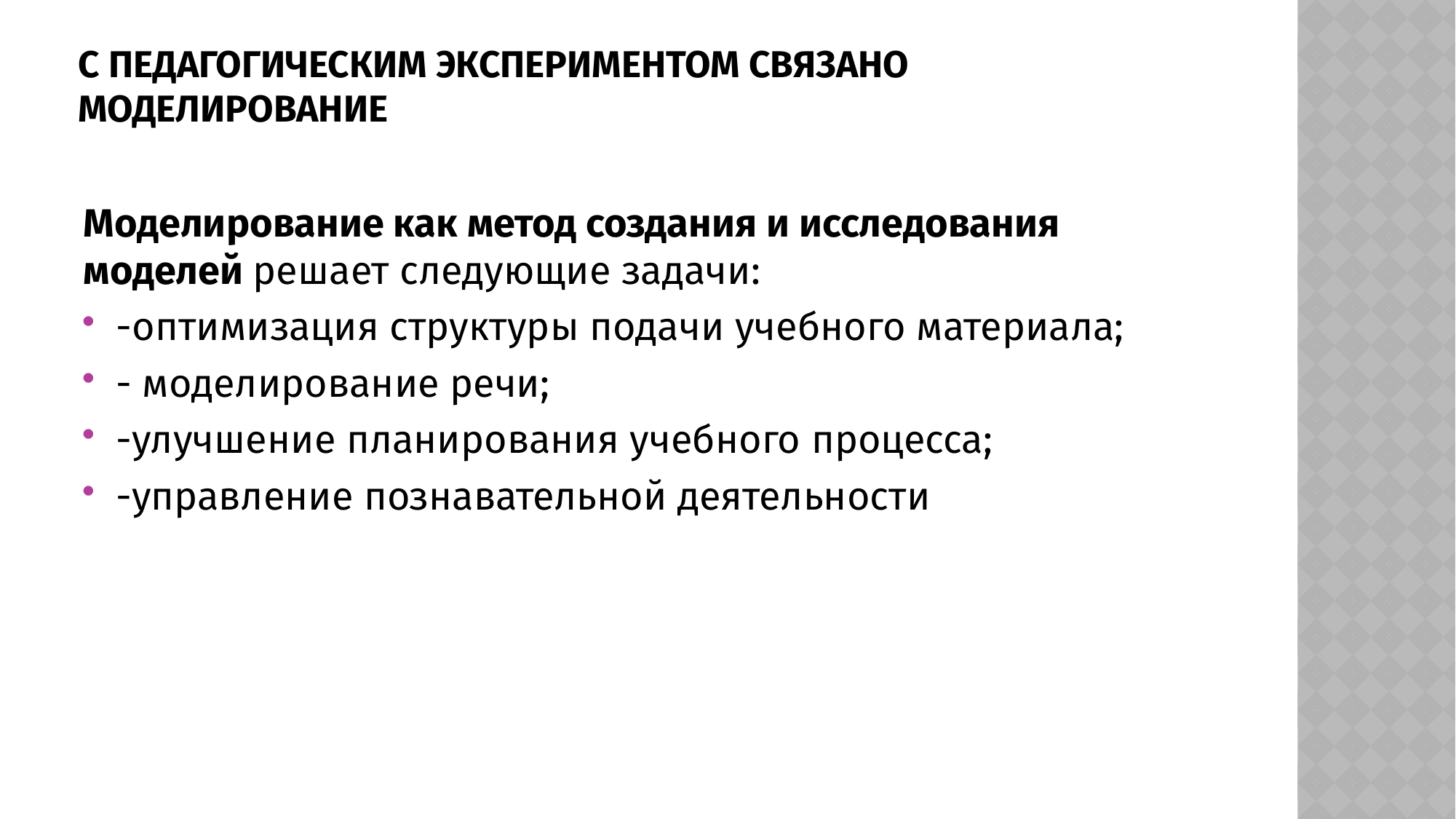

# С педагогическим экспериментом связано моделирование
Моделирование как метод создания и исследования моделей решает следующие задачи:
-оптимизация структуры подачи учебного материала;
- моделирование речи;
-улучшение планирования учебного процесса;
-управление познавательной деятельности